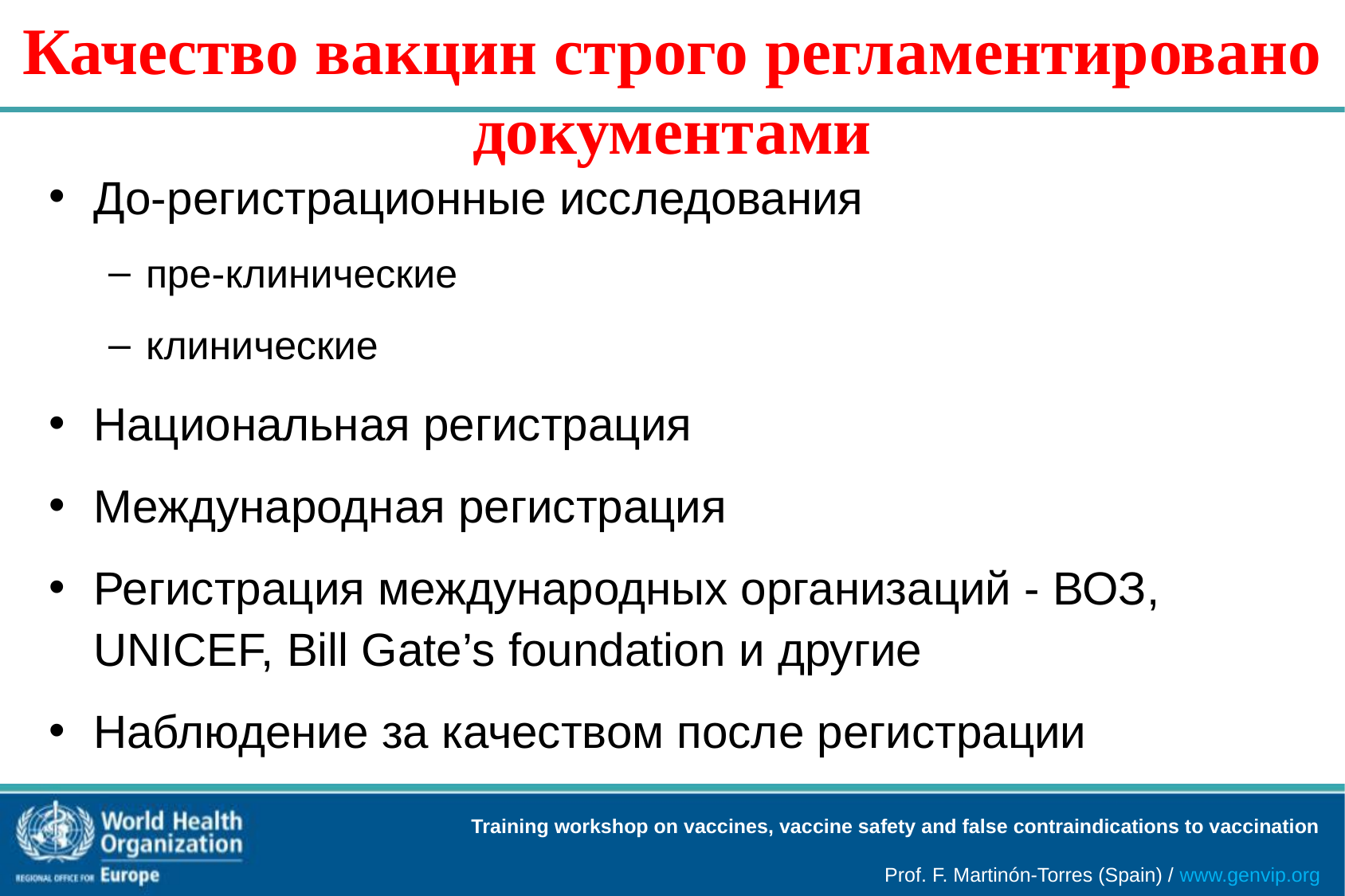

# Качество вакцин строго регламентировано документами
До-регистрационные исследования
пре-клинические
клинические
Национальная регистрация
Международная регистрация
Регистрация международных организаций - ВОЗ, UNICEF, Bill Gate’s foundation и другие
Наблюдение за качеством после регистрации